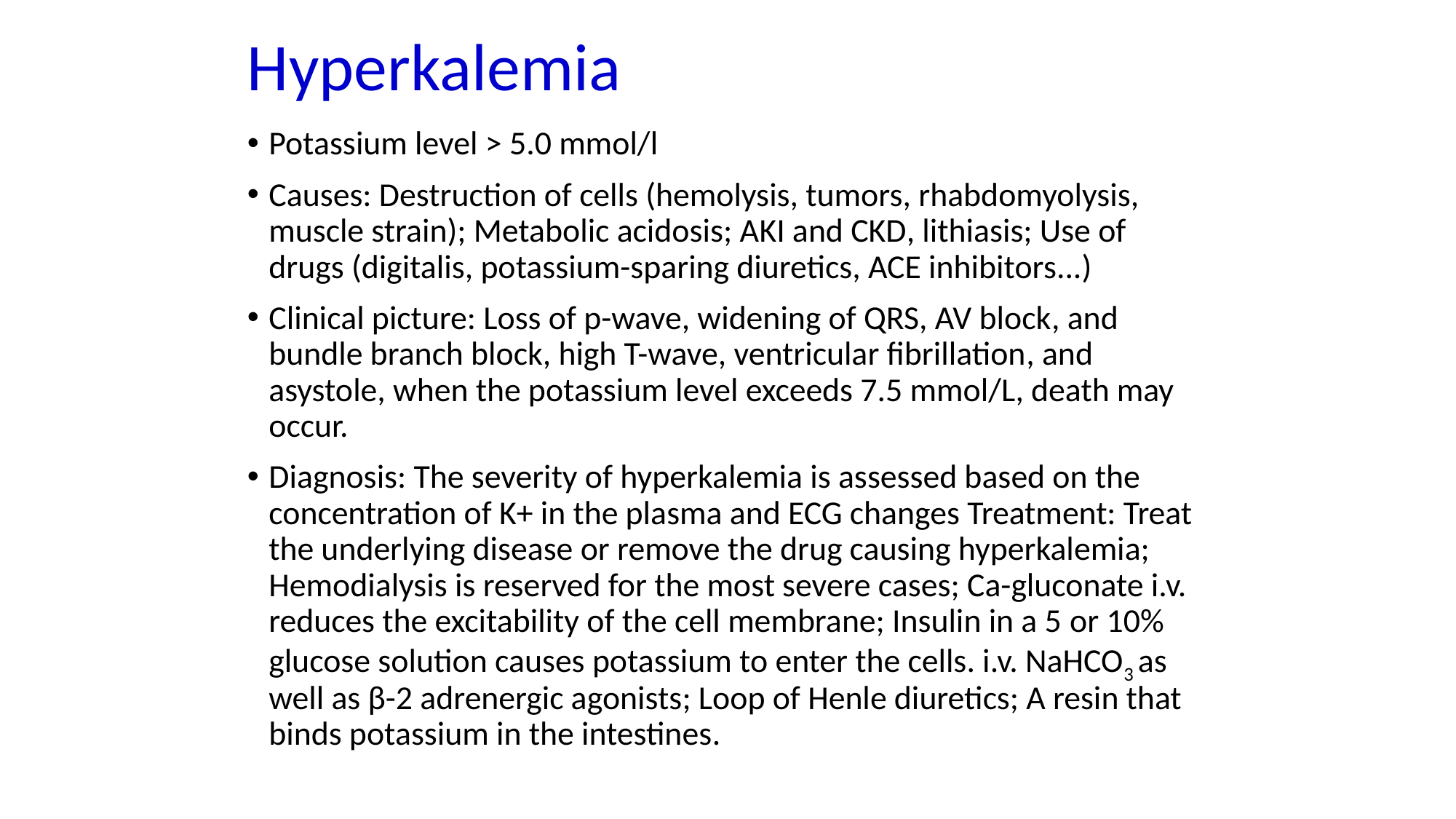

# Hyperkalemia
Potassium level > 5.0 mmol/l
Causes: Destruction of cells (hemolysis, tumors, rhabdomyolysis, muscle strain); Metabolic acidosis; AKI and CKD, lithiasis; Use of drugs (digitalis, potassium-sparing diuretics, ACE inhibitors...)
Clinical picture: Loss of p-wave, widening of QRS, AV block, and bundle branch block, high T-wave, ventricular fibrillation, and asystole, when the potassium level exceeds 7.5 mmol/L, death may occur.
Diagnosis: The severity of hyperkalemia is assessed based on the concentration of K+ in the plasma and ECG changes Treatment: Treat the underlying disease or remove the drug causing hyperkalemia; Hemodialysis is reserved for the most severe cases; Ca-gluconate i.v. reduces the excitability of the cell membrane; Insulin in a 5 or 10% glucose solution causes potassium to enter the cells. i.v. NaHCO3 as well as β-2 adrenergic agonists; Loop of Henle diuretics; A resin that binds potassium in the intestines.